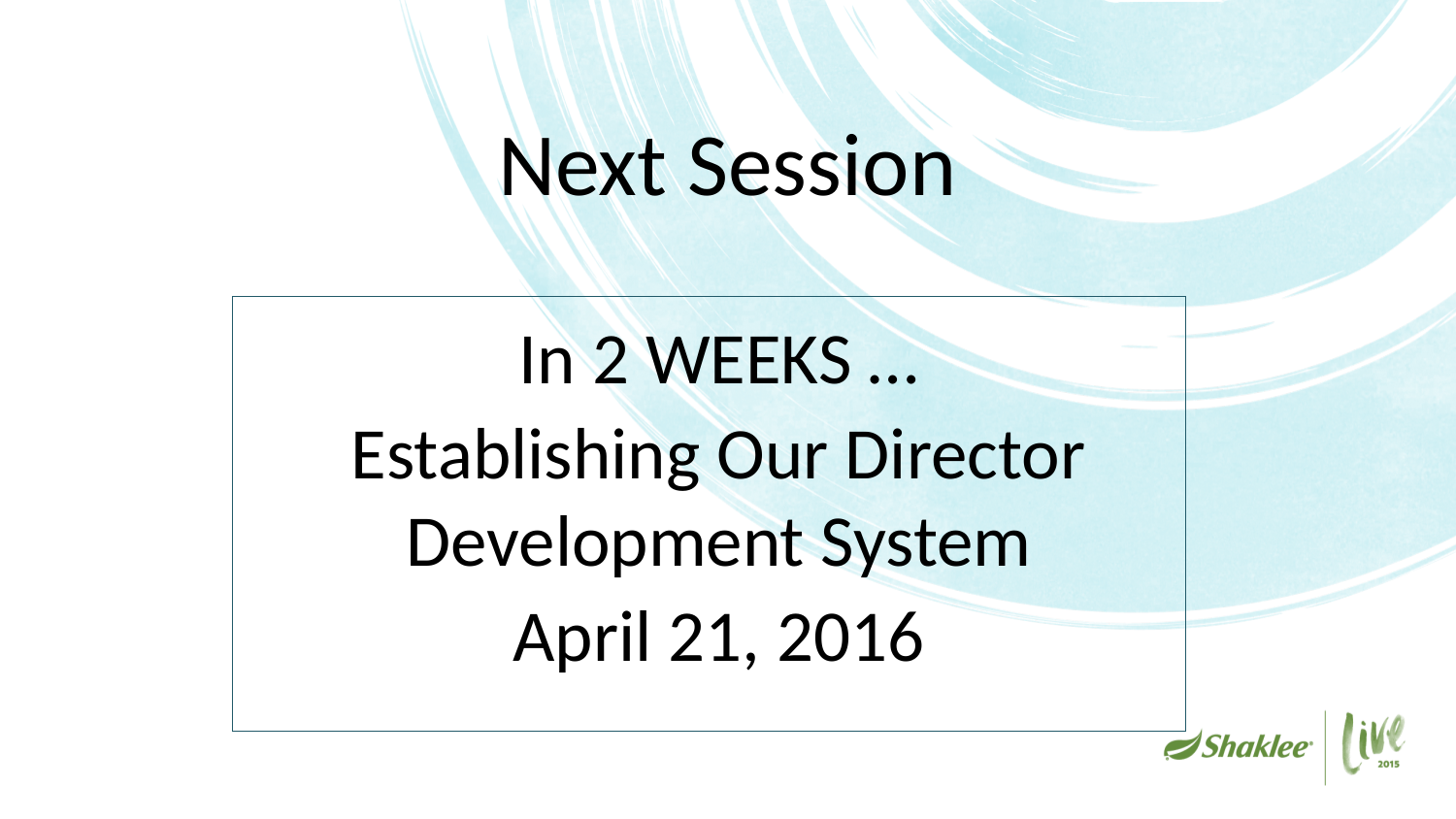

# Next Session
In 2 WEEKS …
Establishing Our Director Development System
April 21, 2016